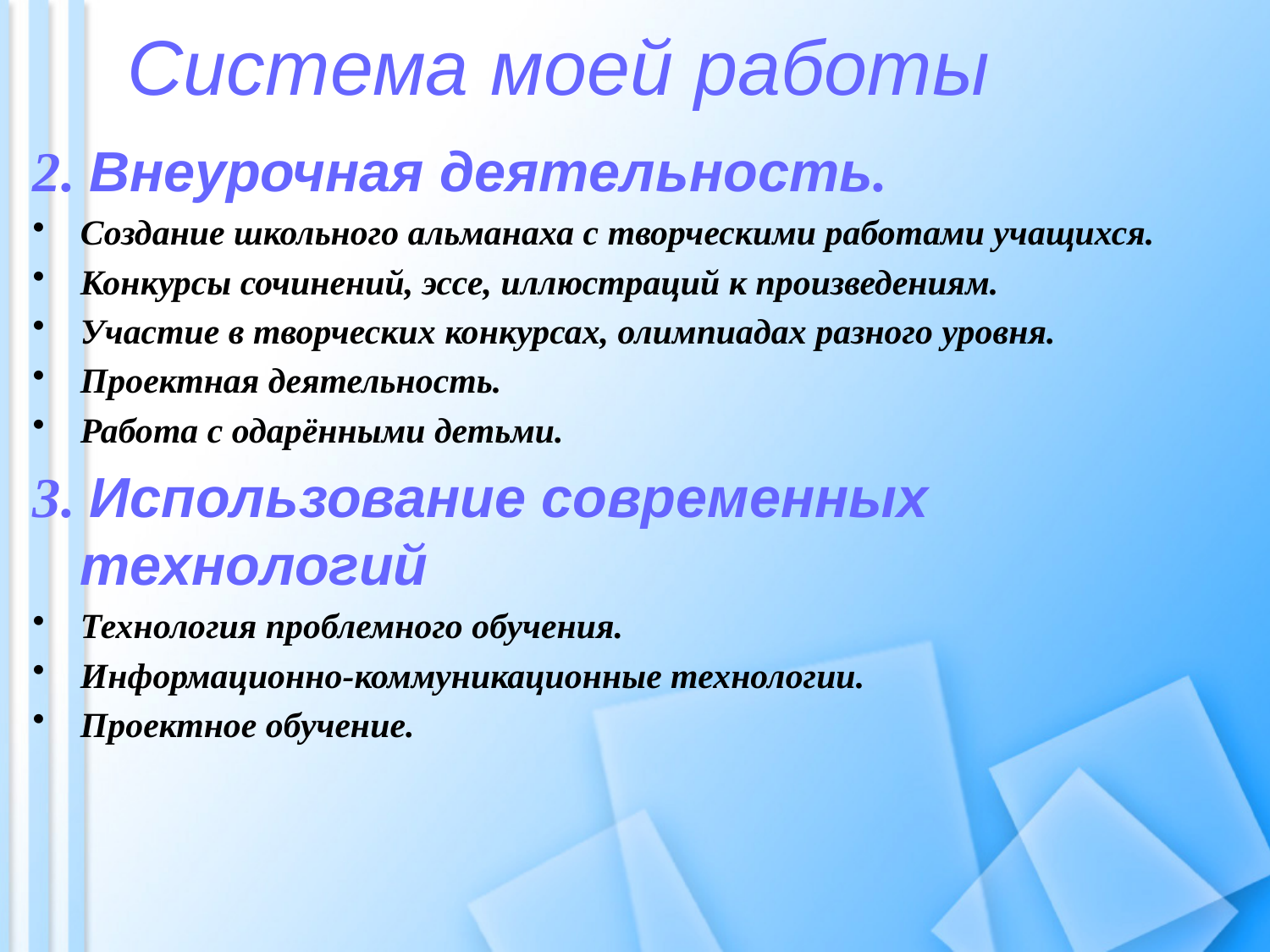

# Cистема моей работы
2. Внеурочная деятельность.
Создание школьного альманаха с творческими работами учащихся.
Конкурсы сочинений, эссе, иллюстраций к произведениям.
Участие в творческих конкурсах, олимпиадах разного уровня.
Проектная деятельность.
Работа с одарёнными детьми.
3. Использование современных технологий
Технология проблемного обучения.
Информационно-коммуникационные технологии.
Проектное обучение.